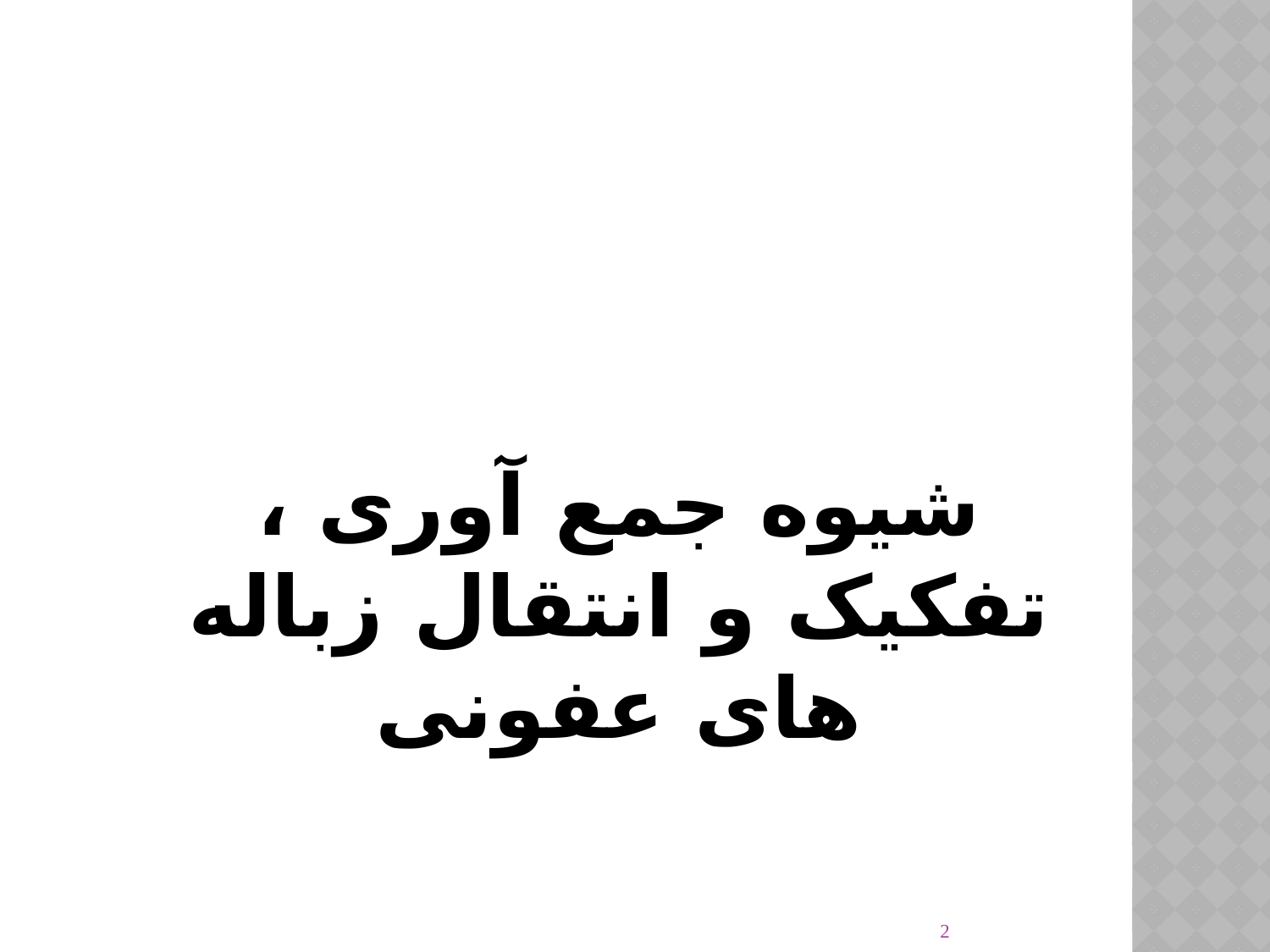

#

شیوه جمع آوری ، تفکیک و انتقال زباله های عفونی
2
مركز سلامت محيط و كار